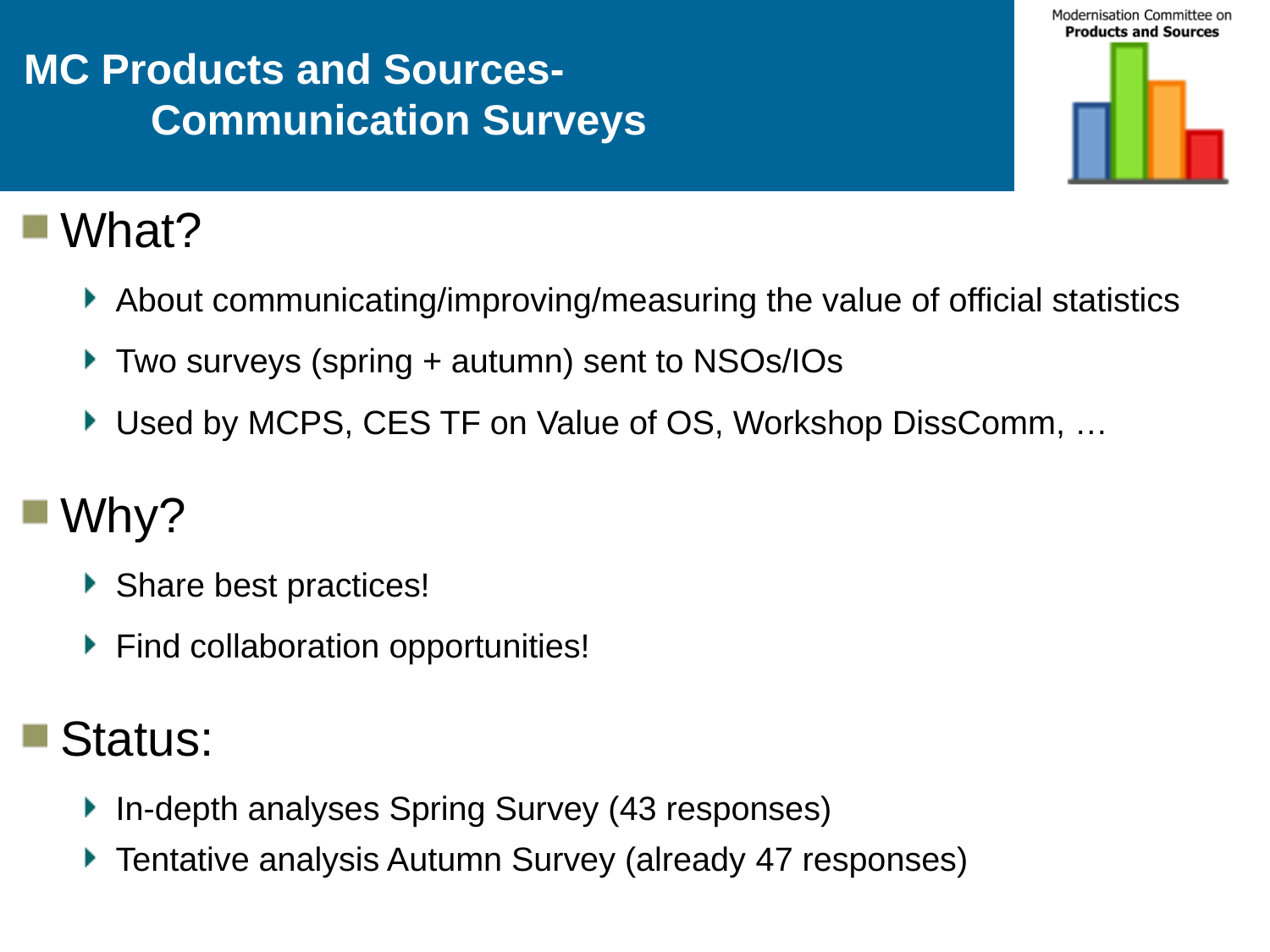

# MC Products and Sources- Communication Surveys
What?
About communicating/improving/measuring the value of official statistics
Two surveys (spring + autumn) sent to NSOs/IOs
Used by MCPS, CES TF on Value of OS, Workshop DissComm, …
Why?
Share best practices!
Find collaboration opportunities!
Status:
In-depth analyses Spring Survey (43 responses)
Tentative analysis Autumn Survey (already 47 responses)